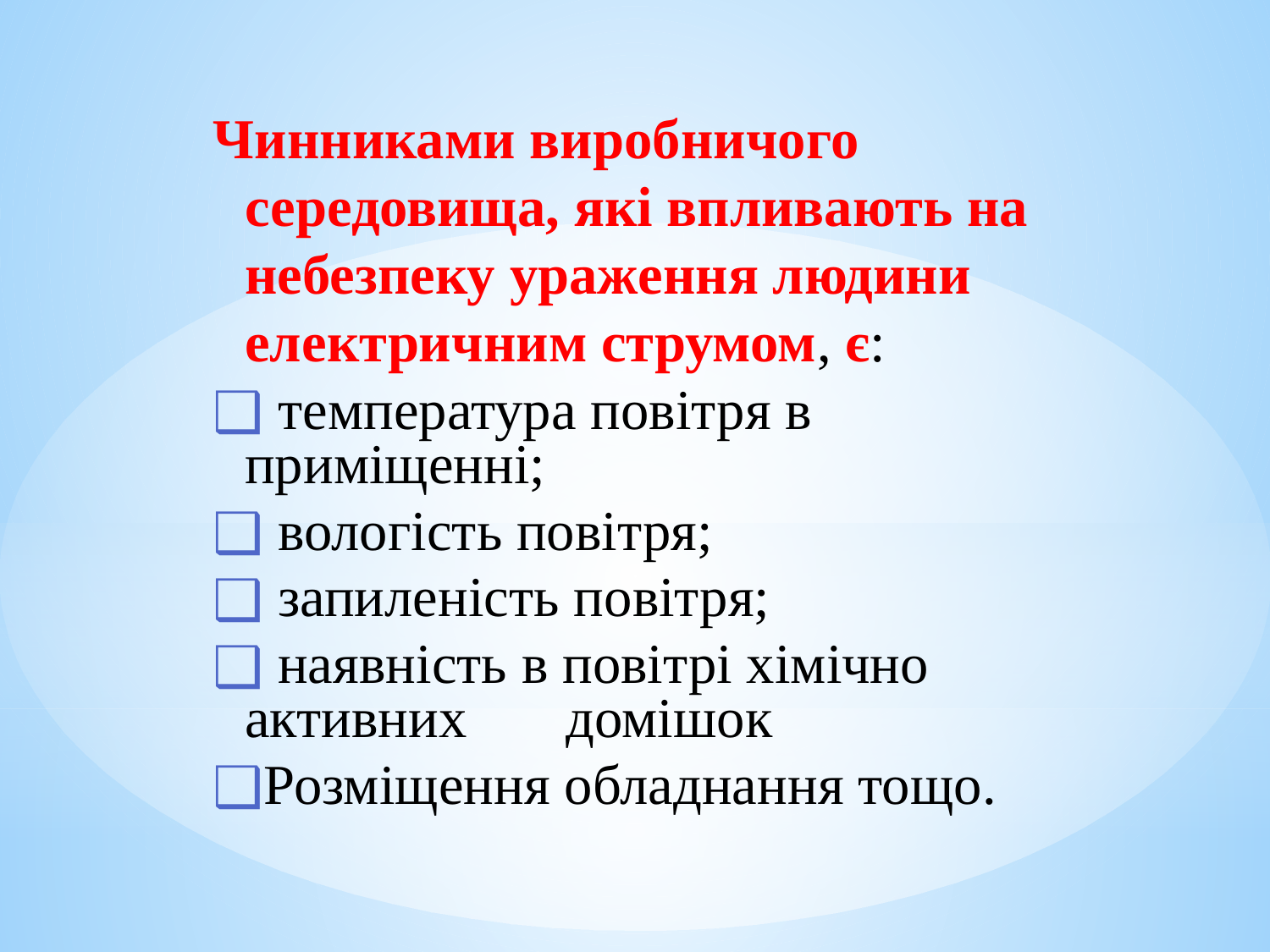

Чинниками виробничого середовища, які впливають на небезпеку ураження людини електричним струмом, є:
 температура повітря в приміщенні;
 вологість повітря;
 запиленість повітря;
 наявність в повітрі хімічно активних       домішок
Розміщення обладнання тощо.